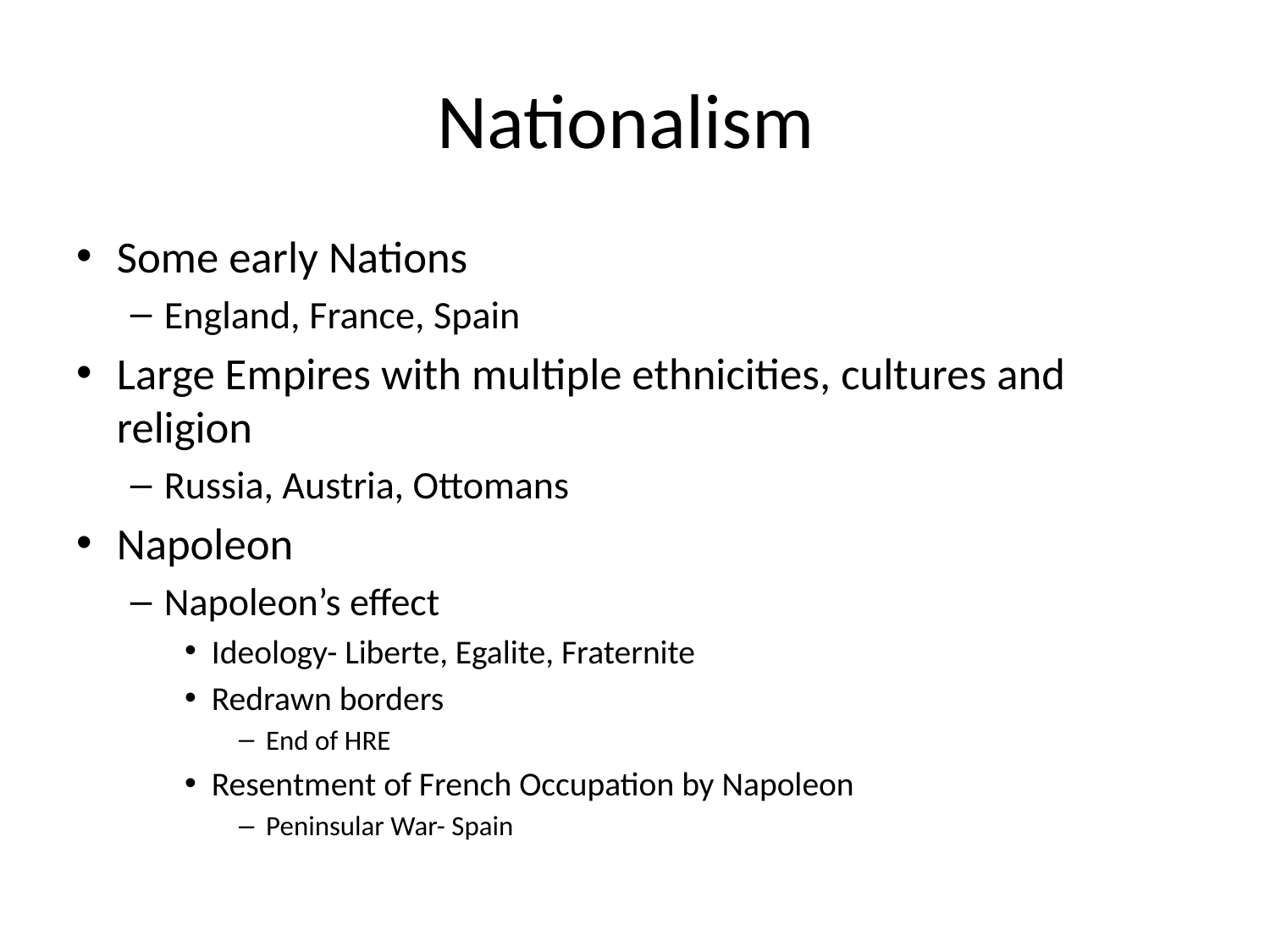

# Nationalism
Some early Nations
England, France, Spain
Large Empires with multiple ethnicities, cultures and religion
Russia, Austria, Ottomans
Napoleon
Napoleon’s effect
Ideology- Liberte, Egalite, Fraternite
Redrawn borders
End of HRE
Resentment of French Occupation by Napoleon
Peninsular War- Spain